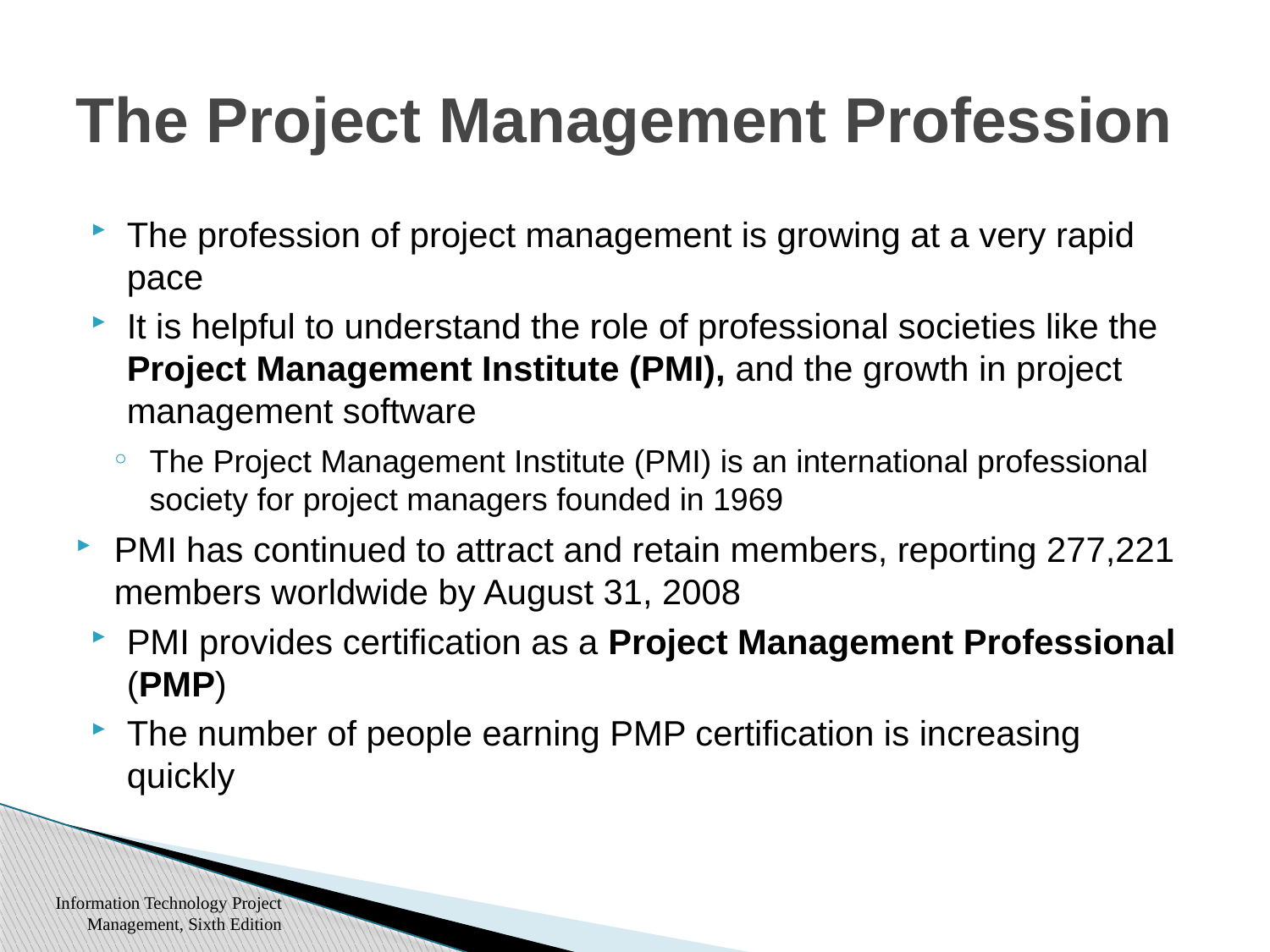

# The Project Management Profession
The profession of project management is growing at a very rapid pace
It is helpful to understand the role of professional societies like the Project Management Institute (PMI), and the growth in project management software
The Project Management Institute (PMI) is an international professional society for project managers founded in 1969
PMI has continued to attract and retain members, reporting 277,221 members worldwide by August 31, 2008
PMI provides certification as a Project Management Professional (PMP)
The number of people earning PMP certification is increasing quickly

Information Technology Project Management, Sixth Edition